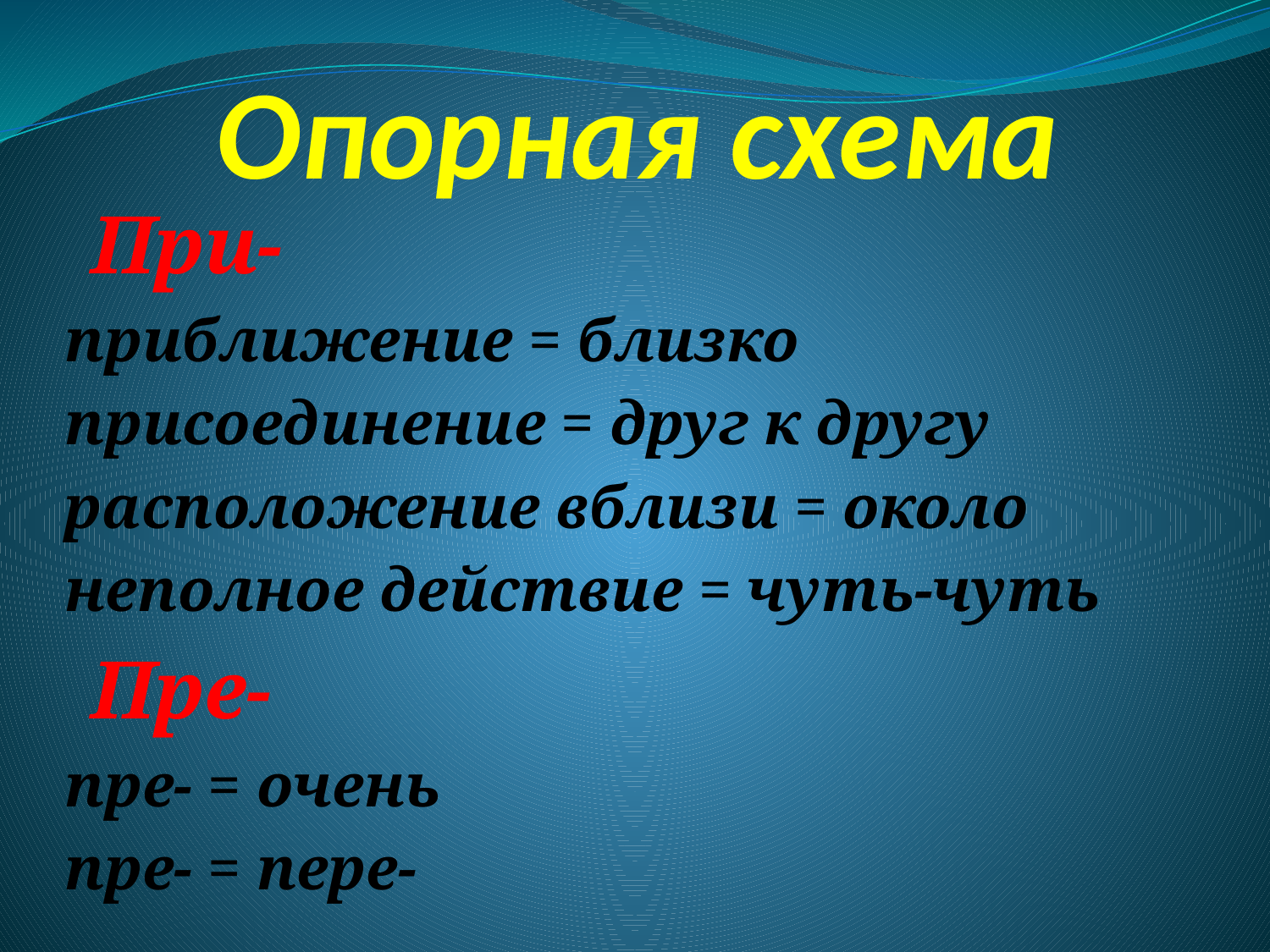

# Опорная схема
  При-
 приближение = близко
 присоединение = друг к другу
 расположение вблизи = около
 неполное действие = чуть-чуть
  Пре-
 пре- = очень
 пре- = пере-